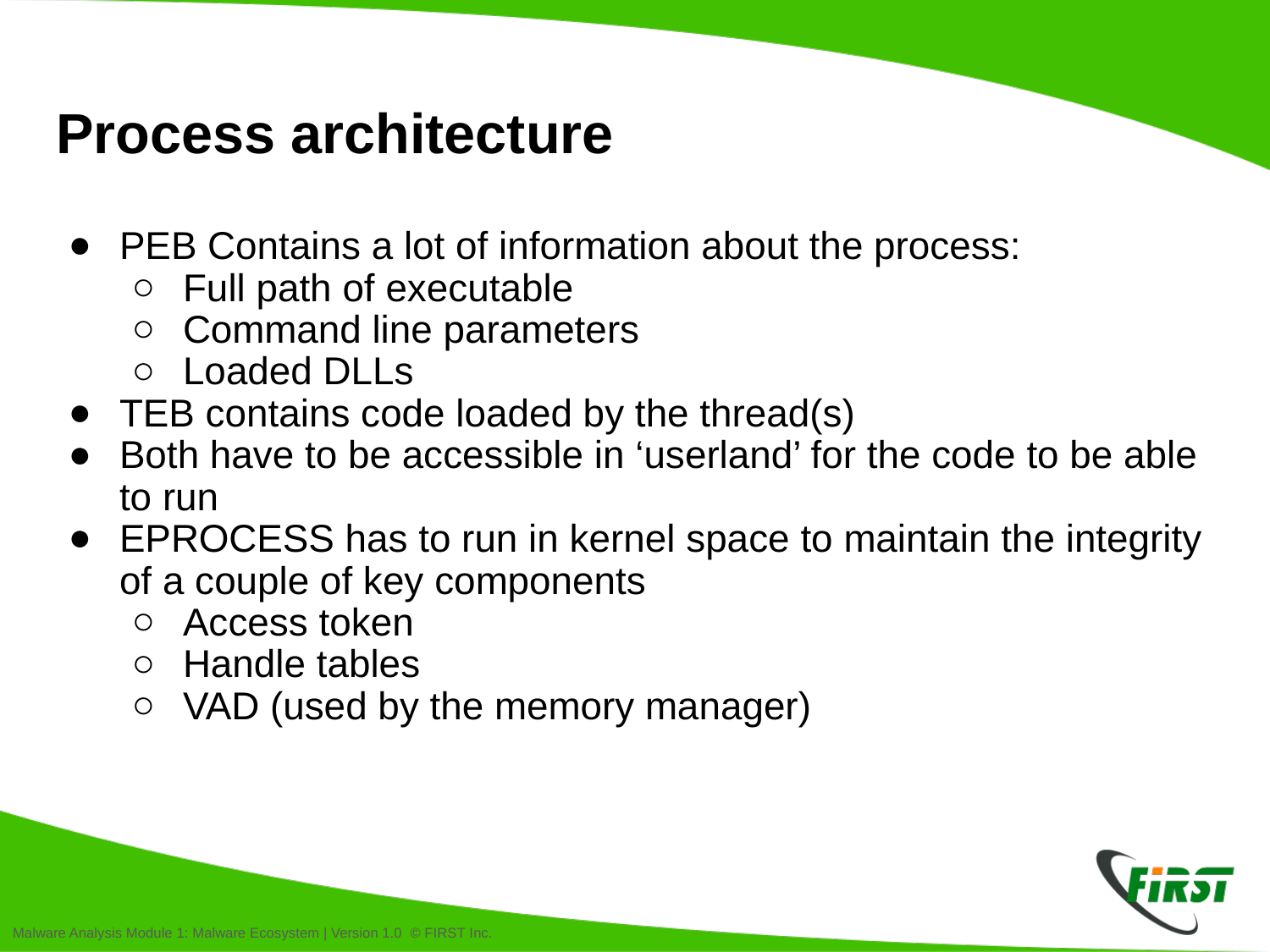

# Process architecture
PEB Contains a lot of information about the process:
Full path of executable
Command line parameters
Loaded DLLs
TEB contains code loaded by the thread(s)
Both have to be accessible in ‘userland’ for the code to be able to run
EPROCESS has to run in kernel space to maintain the integrity of a couple of key components
Access token
Handle tables
VAD (used by the memory manager)